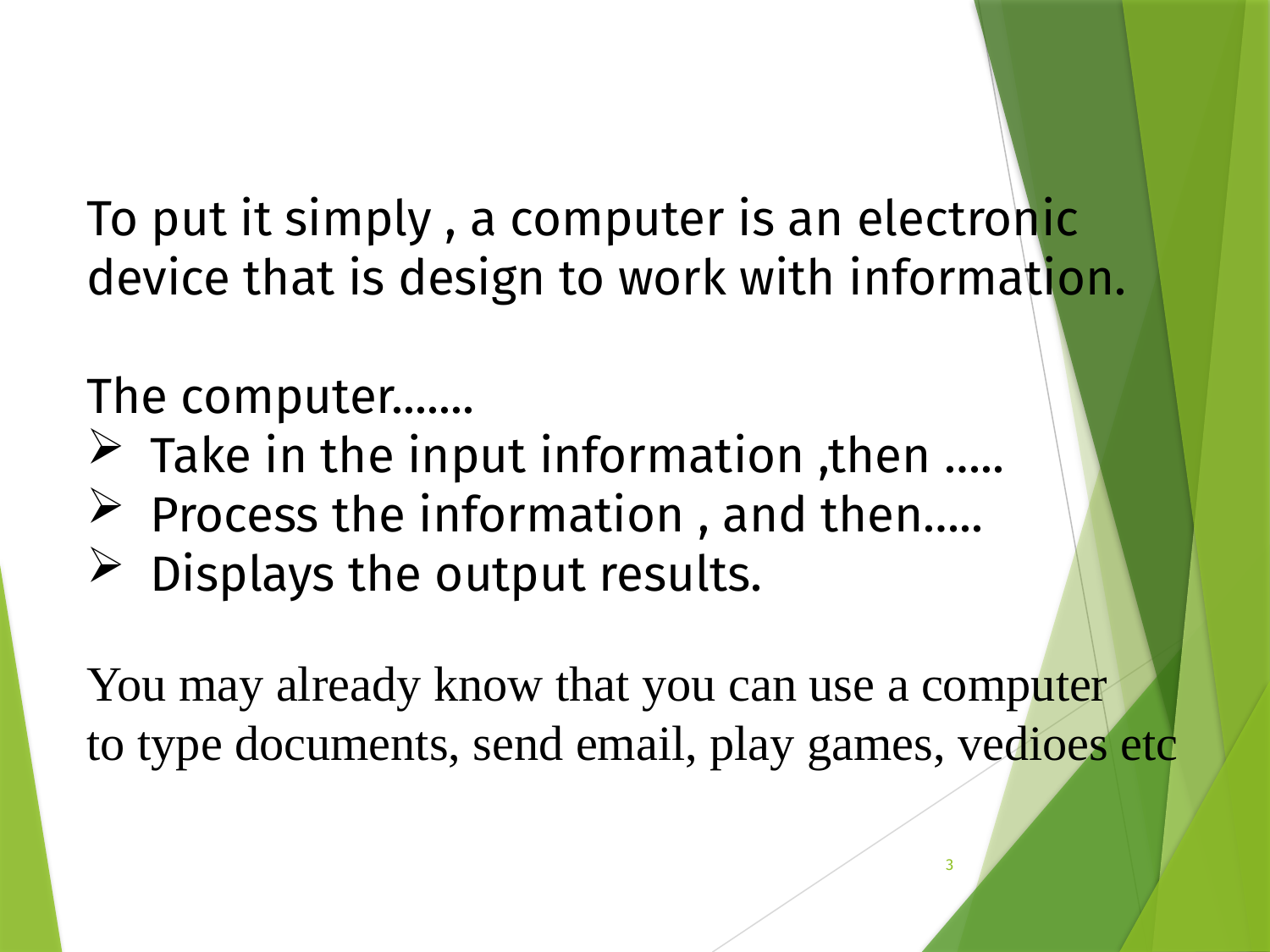

To put it simply , a computer is an electronic device that is design to work with information.

The computer.......
Take in the input information ,then …..
Process the information , and then…..
Displays the output results.
You may already know that you can use a computer to type documents, send email, play games, vedioes etc
3